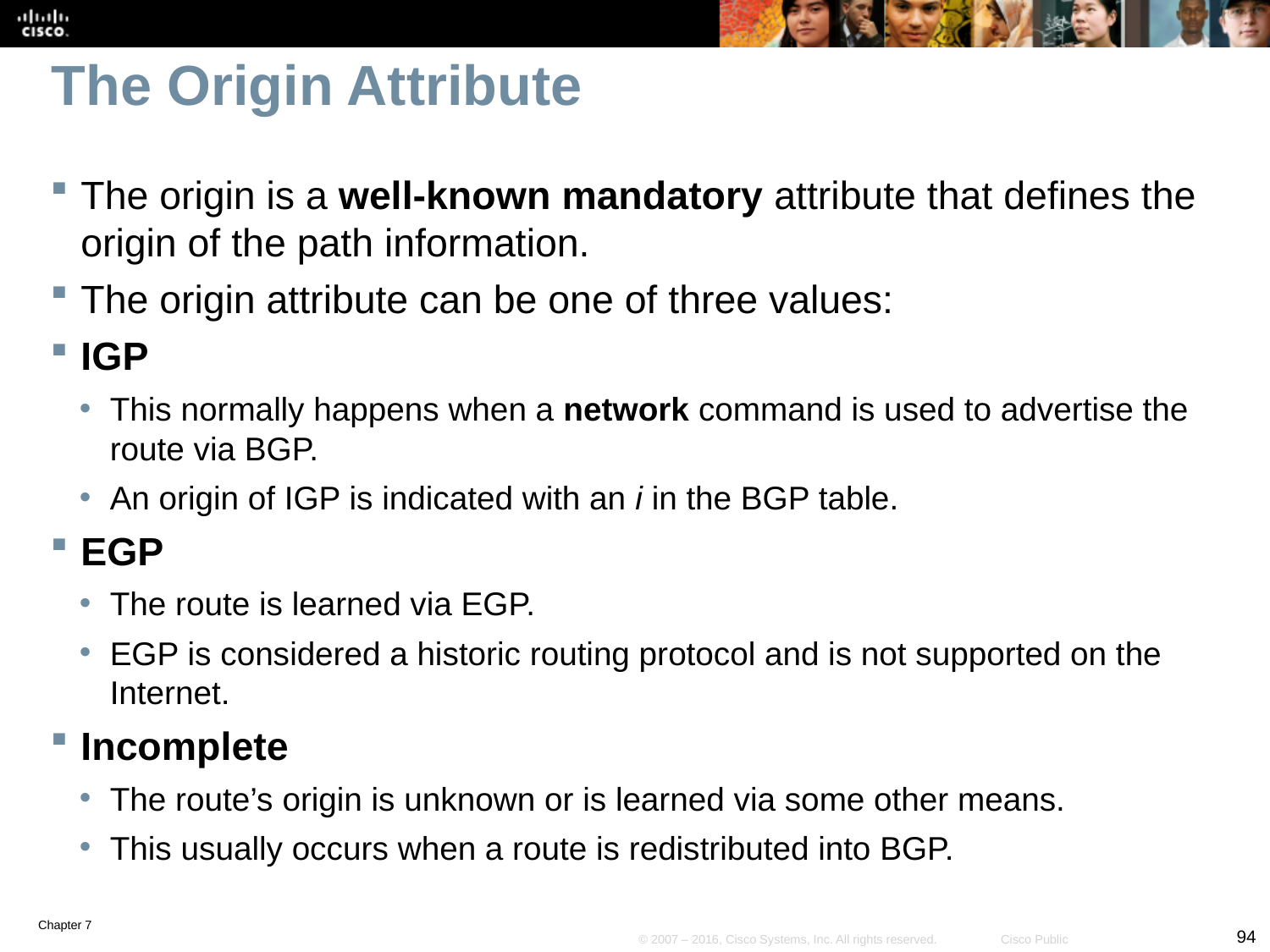

# The Origin Attribute
The origin is a well-known mandatory attribute that defines the origin of the path information.
The origin attribute can be one of three values:
IGP
This normally happens when a network command is used to advertise the route via BGP.
An origin of IGP is indicated with an i in the BGP table.
EGP
The route is learned via EGP.
EGP is considered a historic routing protocol and is not supported on the Internet.
Incomplete
The route’s origin is unknown or is learned via some other means.
This usually occurs when a route is redistributed into BGP.